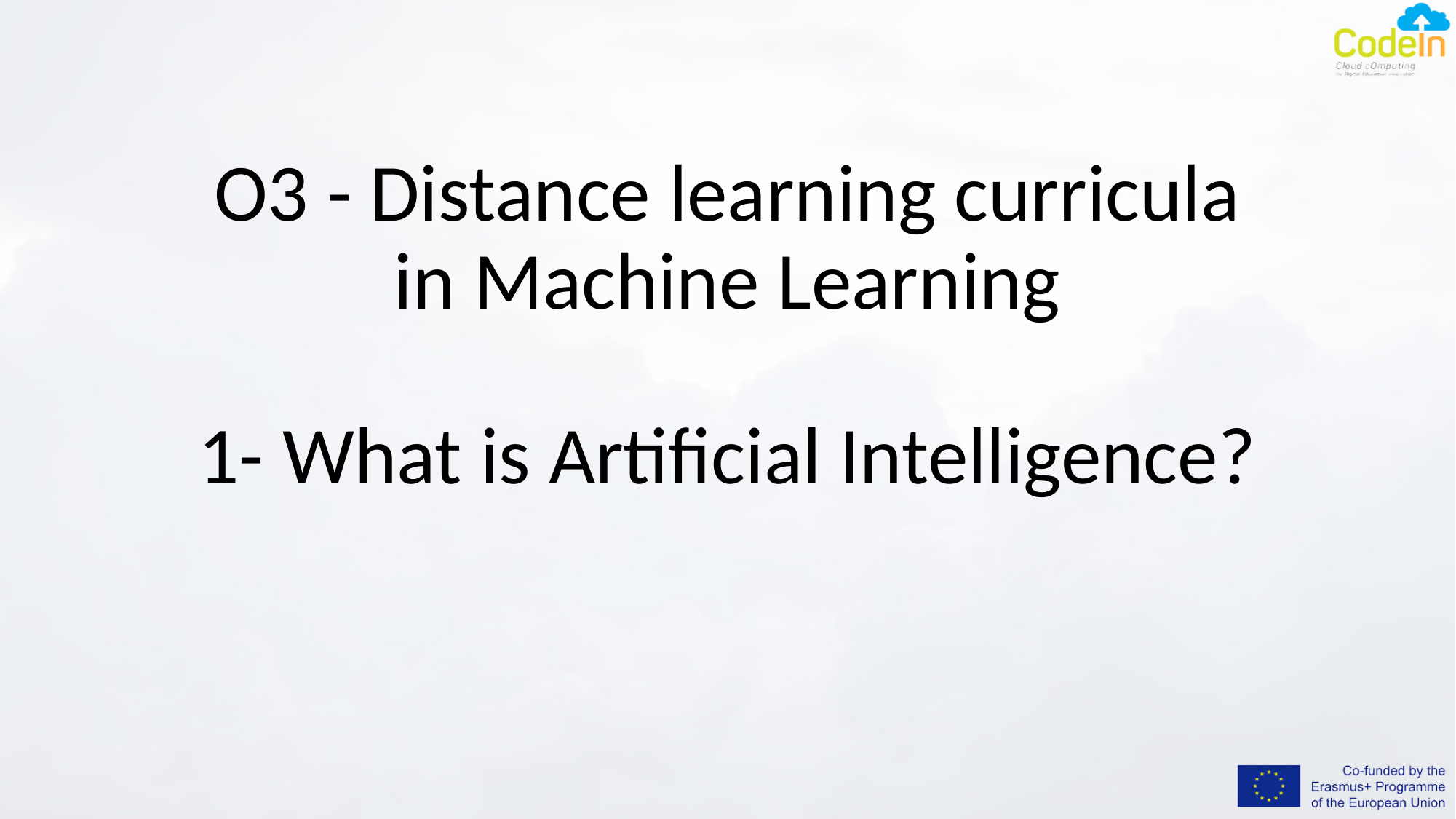

# O3 - Distance learning curricula in Machine Learning 1- What is Artificial Intelligence?